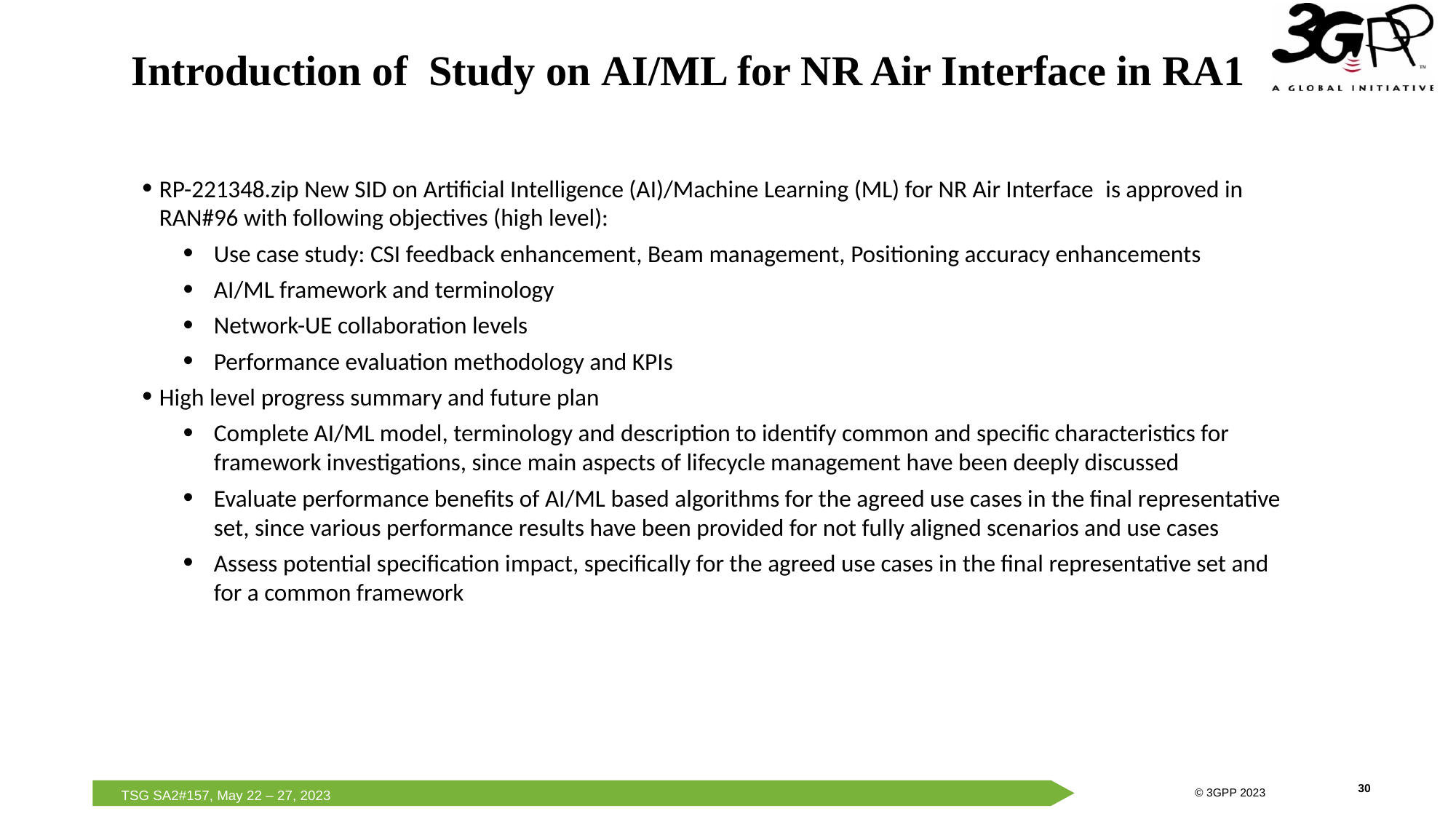

Introduction of  Study on AI/ML for NR Air Interface in RA1
xxx
RP-221348.zip New SID on Artificial Intelligence (AI)/Machine Learning (ML) for NR Air Interface  is approved in RAN#96 with following objectives (high level):
Use case study: CSI feedback enhancement, Beam management, Positioning accuracy enhancements
AI/ML framework and terminology
Network-UE collaboration levels
Performance evaluation methodology and KPIs
High level progress summary and future plan
Complete AI/ML model, terminology and description to identify common and specific characteristics for framework investigations, since main aspects of lifecycle management have been deeply discussed
Evaluate performance benefits of AI/ML based algorithms for the agreed use cases in the final representative set, since various performance results have been provided for not fully aligned scenarios and use cases
Assess potential specification impact, specifically for the agreed use cases in the final representative set and for a common framework